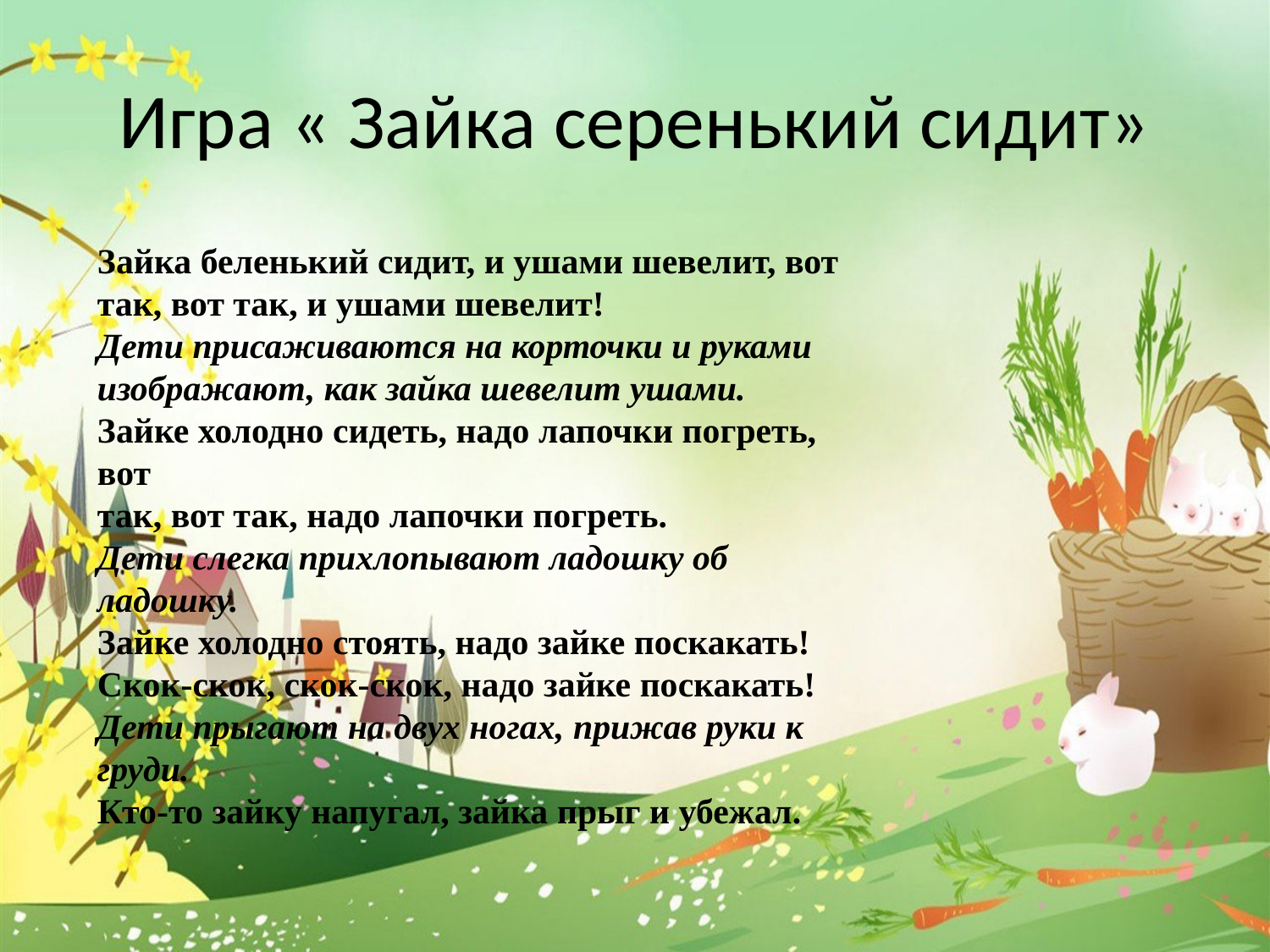

# Игра « Зайка серенький сидит»

Зайка беленький сидит, и ушами шевелит, вот
так, вот так, и ушами шевелит!
Дети присаживаются на корточки и руками
изображают, как зайка шевелит ушами.
Зайке холодно сидеть, надо лапочки погреть, вот
так, вот так, надо лапочки погреть.
Дети слегка прихлопывают ладошку об ладошку.
Зайке холодно стоять, надо зайке поскакать!
Скок-скок, скок-скок, надо зайке поскакать!
Дети прыгают на двух ногах, прижав руки к груди.
Кто-то зайку напугал, зайка прыг и убежал.